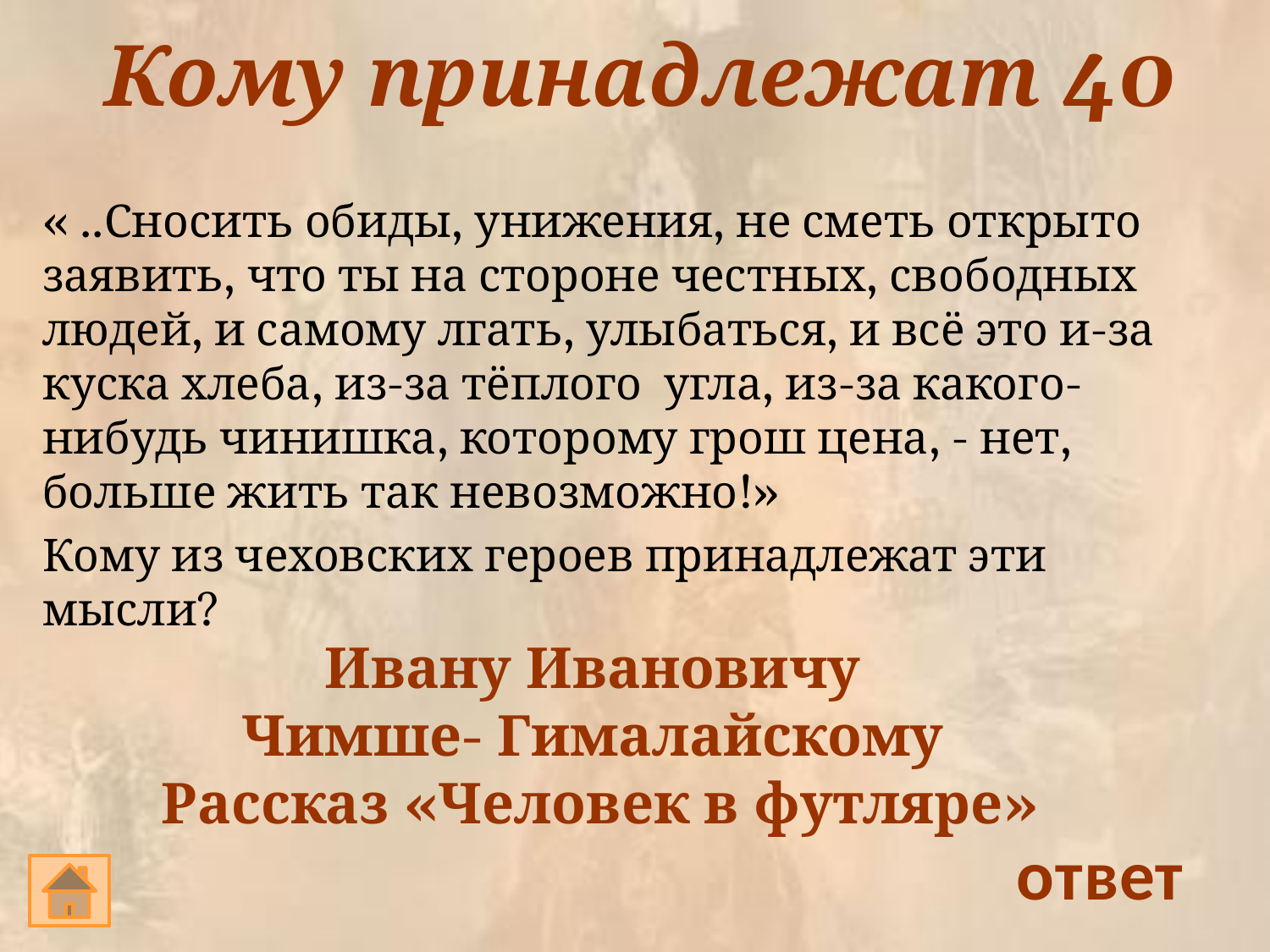

# Кому принадлежат 40
« ..Сносить обиды, унижения, не сметь открыто заявить, что ты на стороне честных, свободных людей, и самому лгать, улыбаться, и всё это и-за куска хлеба, из-за тёплого  угла, из-за какого- нибудь чинишка, которому грош цена, - нет, больше жить так невозможно!»
Кому из чеховских героев принадлежат эти мысли?
Ивану Ивановичу
Чимше- Гималайскому
Рассказ «Человек в футляре»
ответ